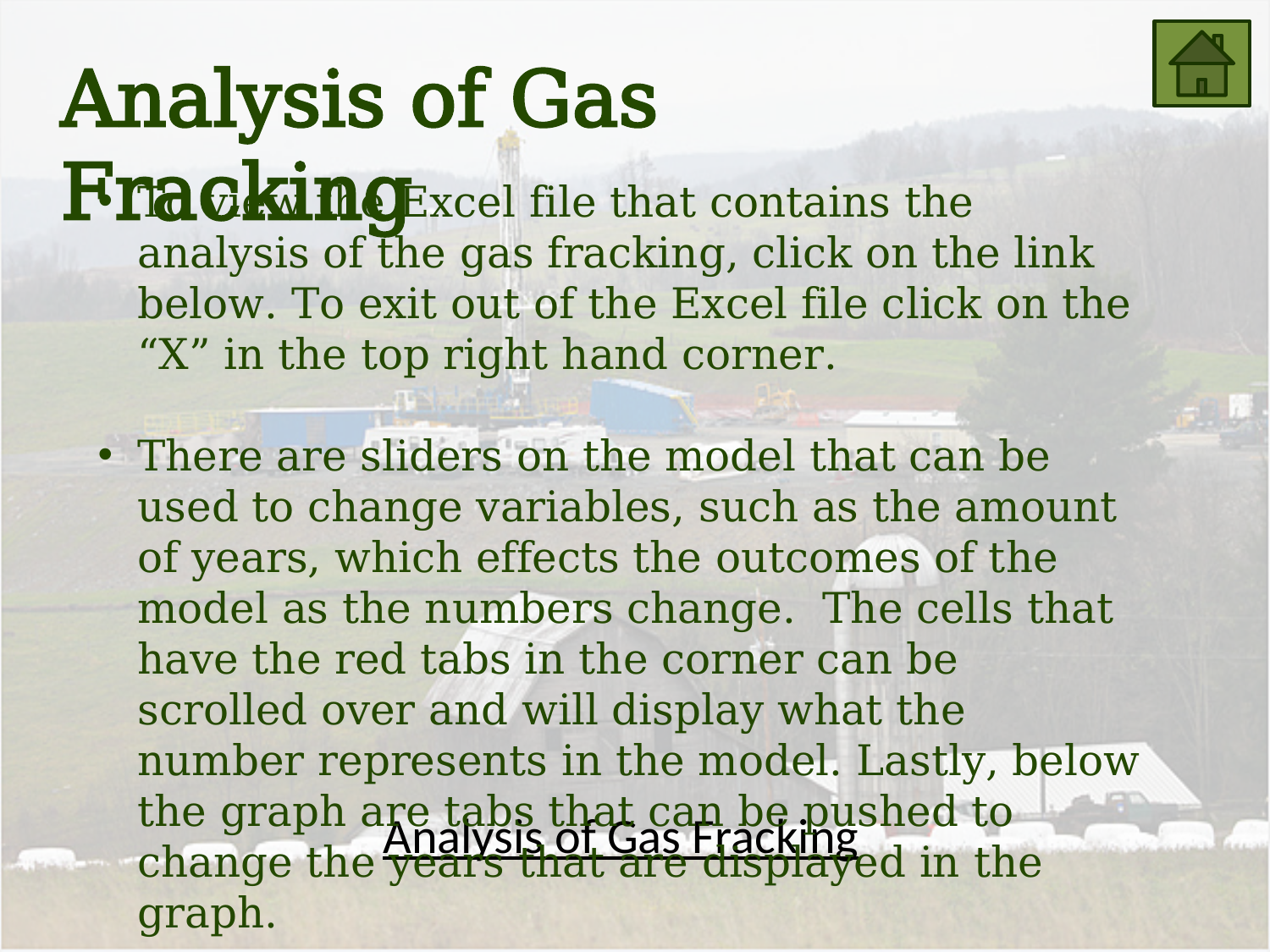

Analysis of Gas Fracking
To view the Excel file that contains the analysis of the gas fracking, click on the link below. To exit out of the Excel file click on the “X” in the top right hand corner.

There are sliders on the model that can be used to change variables, such as the amount of years, which effects the outcomes of the model as the numbers change.  The cells that have the red tabs in the corner can be scrolled over and will display what the number represents in the model. Lastly, below the graph are tabs that can be pushed to change the years that are displayed in the graph.

Analysis of Gas Fracking